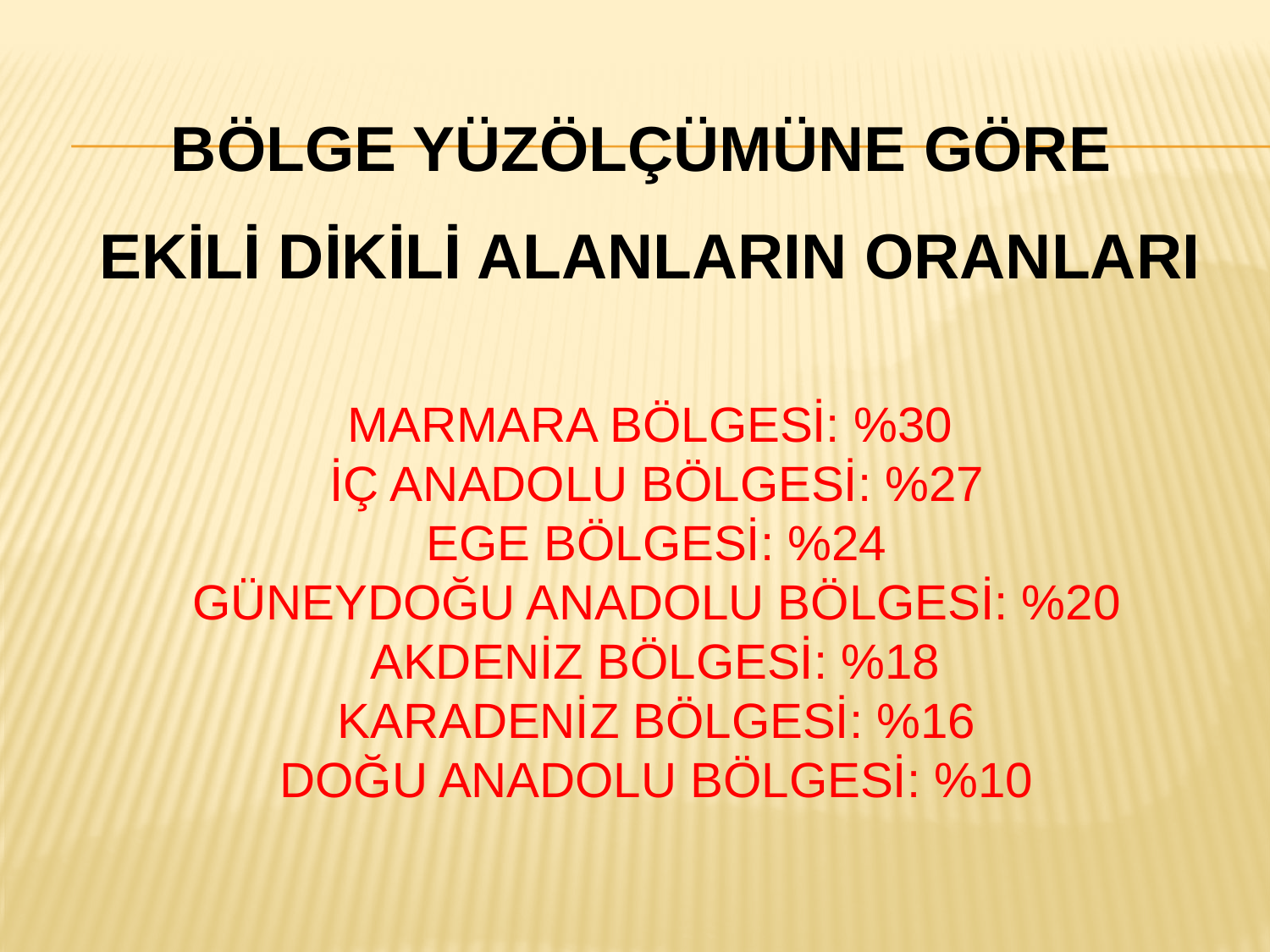

BÖLGE YÜZÖLÇÜMÜNE GÖRE
EKİLİ DİKİLİ ALANLARIN ORANLARI
MARMARA BÖLGESİ: %30
 İÇ ANADOLU BÖLGESİ: %27
 EGE BÖLGESİ: %24
 GÜNEYDOĞU ANADOLU BÖLGESİ: %20
 AKDENİZ BÖLGESİ: %18
 KARADENİZ BÖLGESİ: %16
 DOĞU ANADOLU BÖLGESİ: %10